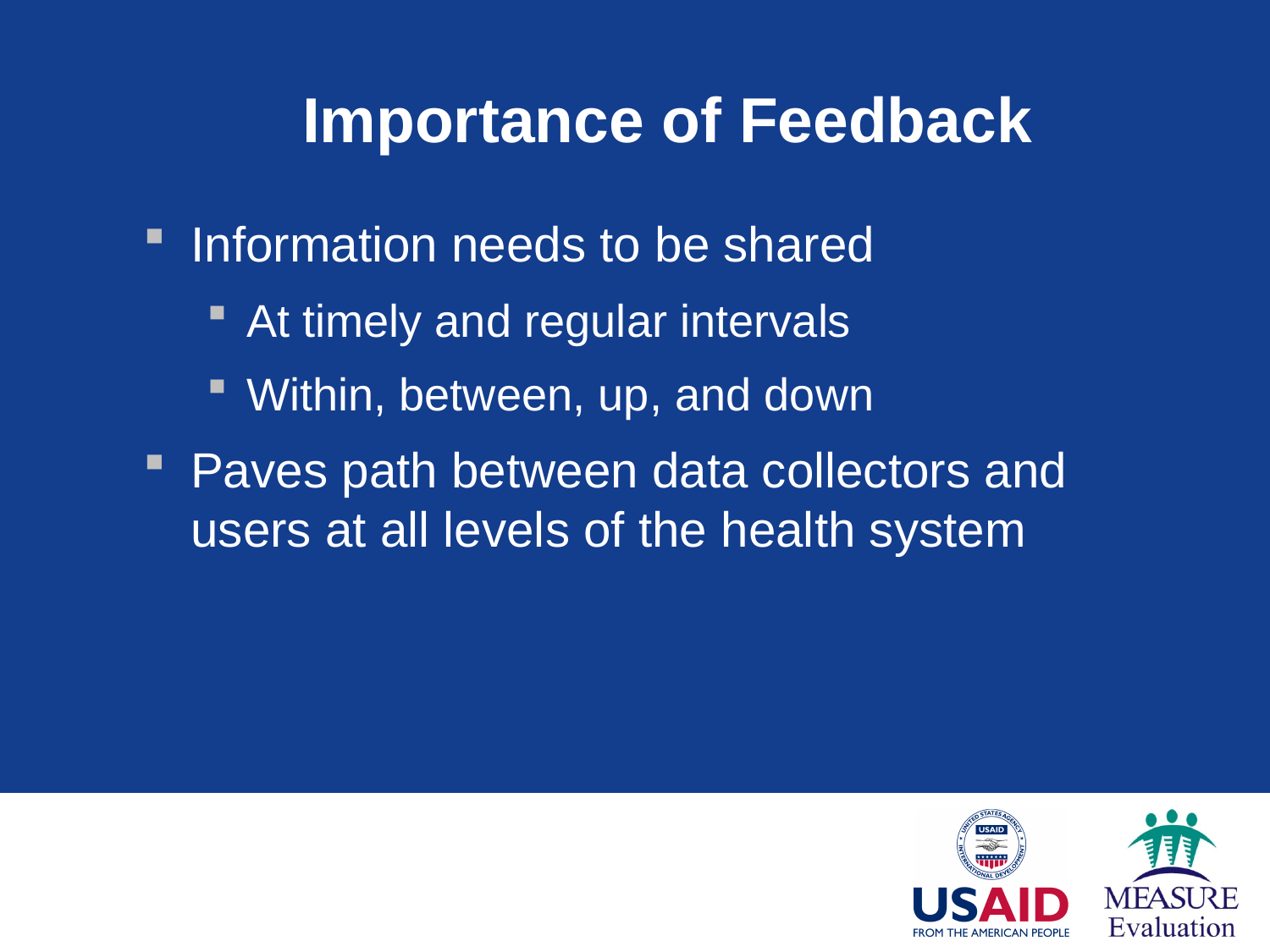

# Importance of Feedback
Information needs to be shared
At timely and regular intervals
Within, between, up, and down
Paves path between data collectors and users at all levels of the health system